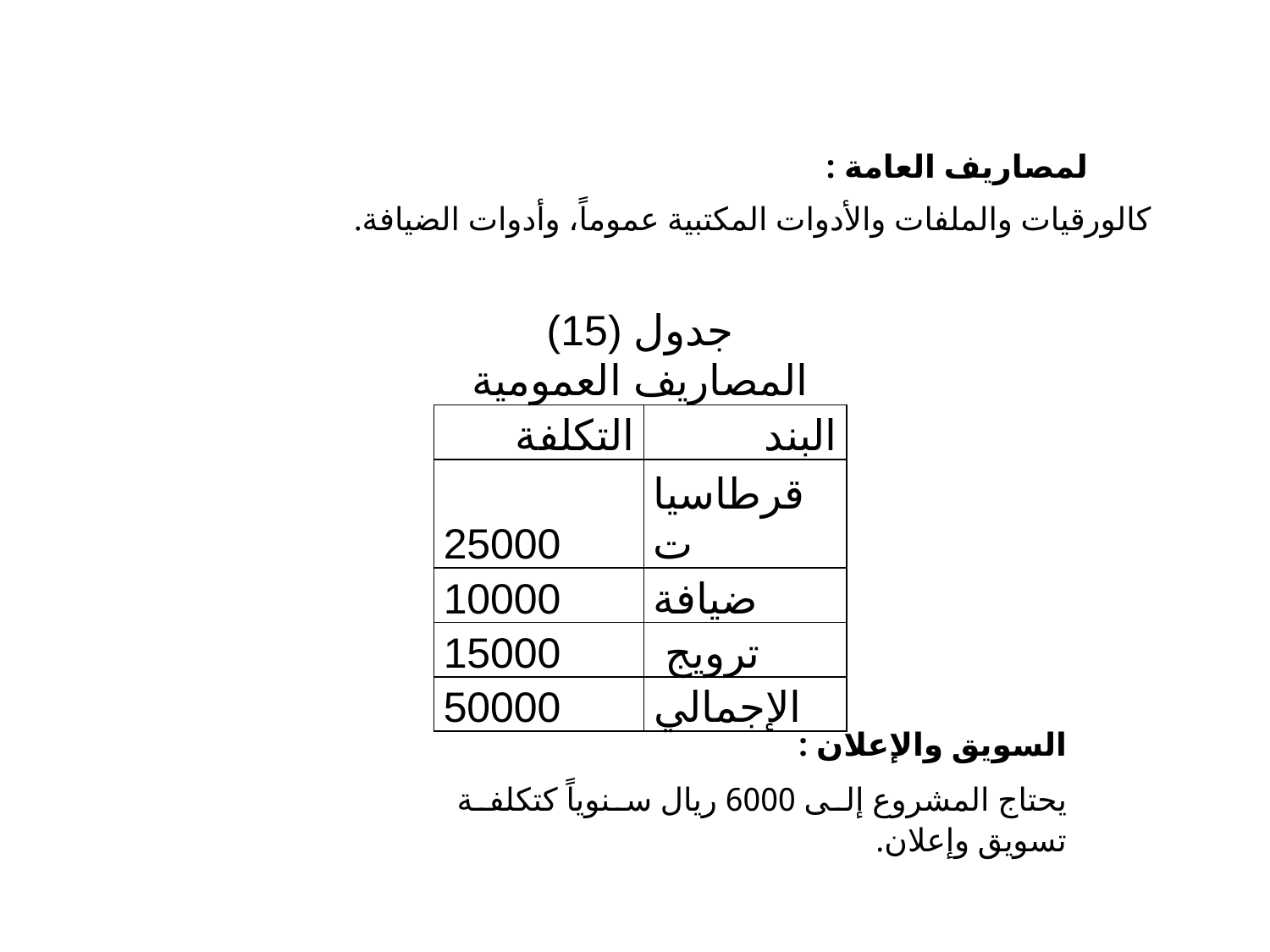

لمصاريف العامة :
كالورقيات والملفات والأدوات المكتبية عموماً، وأدوات الضيافة.
| جدول (15) المصاريف العمومية |  |
| --- | --- |
| التكلفة | البند |
| 25000 | قرطاسيات |
| 10000 | ضيافة |
| 15000 | ترويج |
| 50000 | الإجمالي |

السويق والإعلان :
يحتاج المشروع إلى 6000 ريال سنوياً كتكلفة تسويق وإعلان.